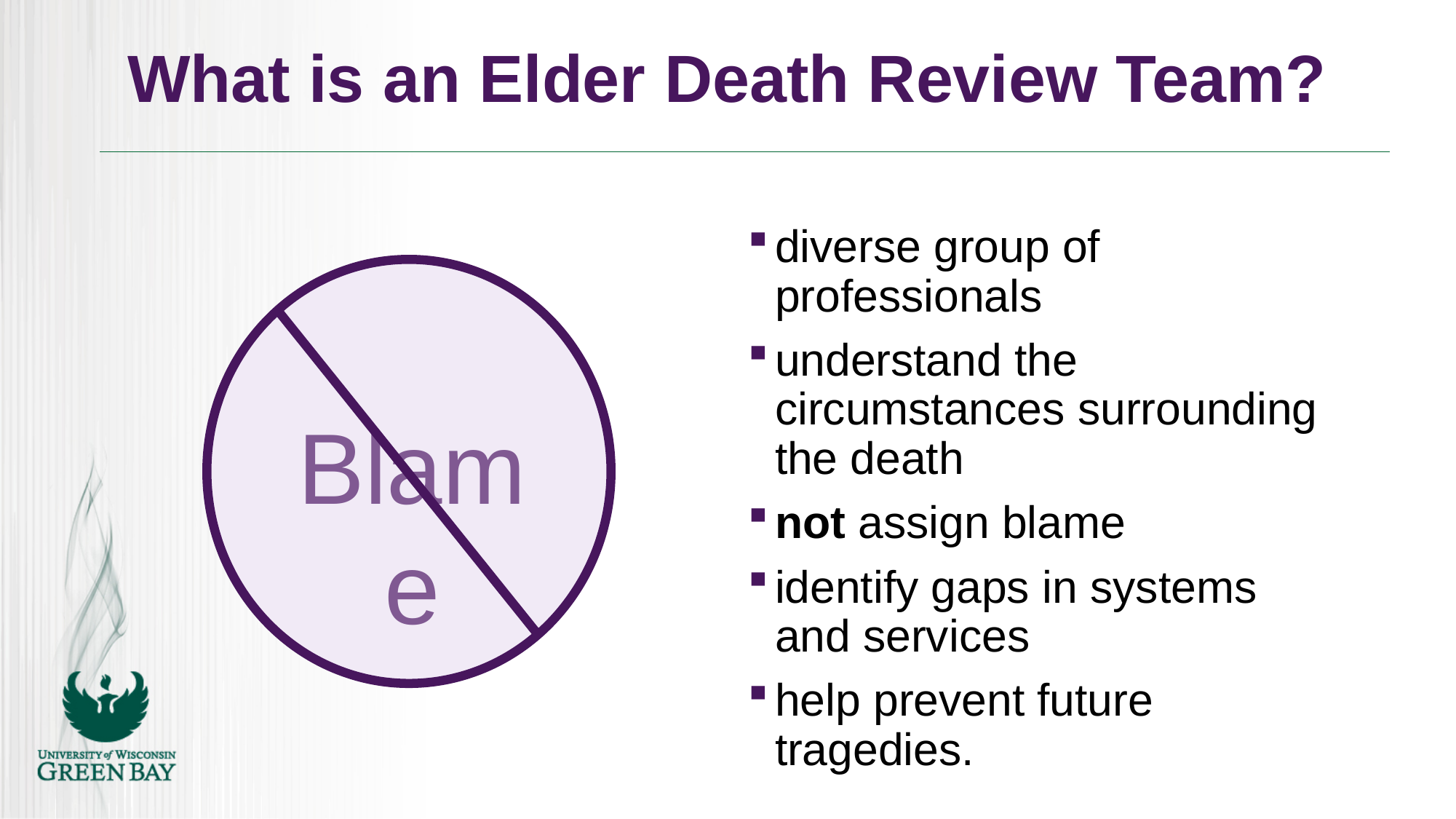

# What is an Elder Death Review Team?

diverse group of professionals
understand the circumstances surrounding the death
not assign blame
identify gaps in systems and services
help prevent future tragedies.

Blame